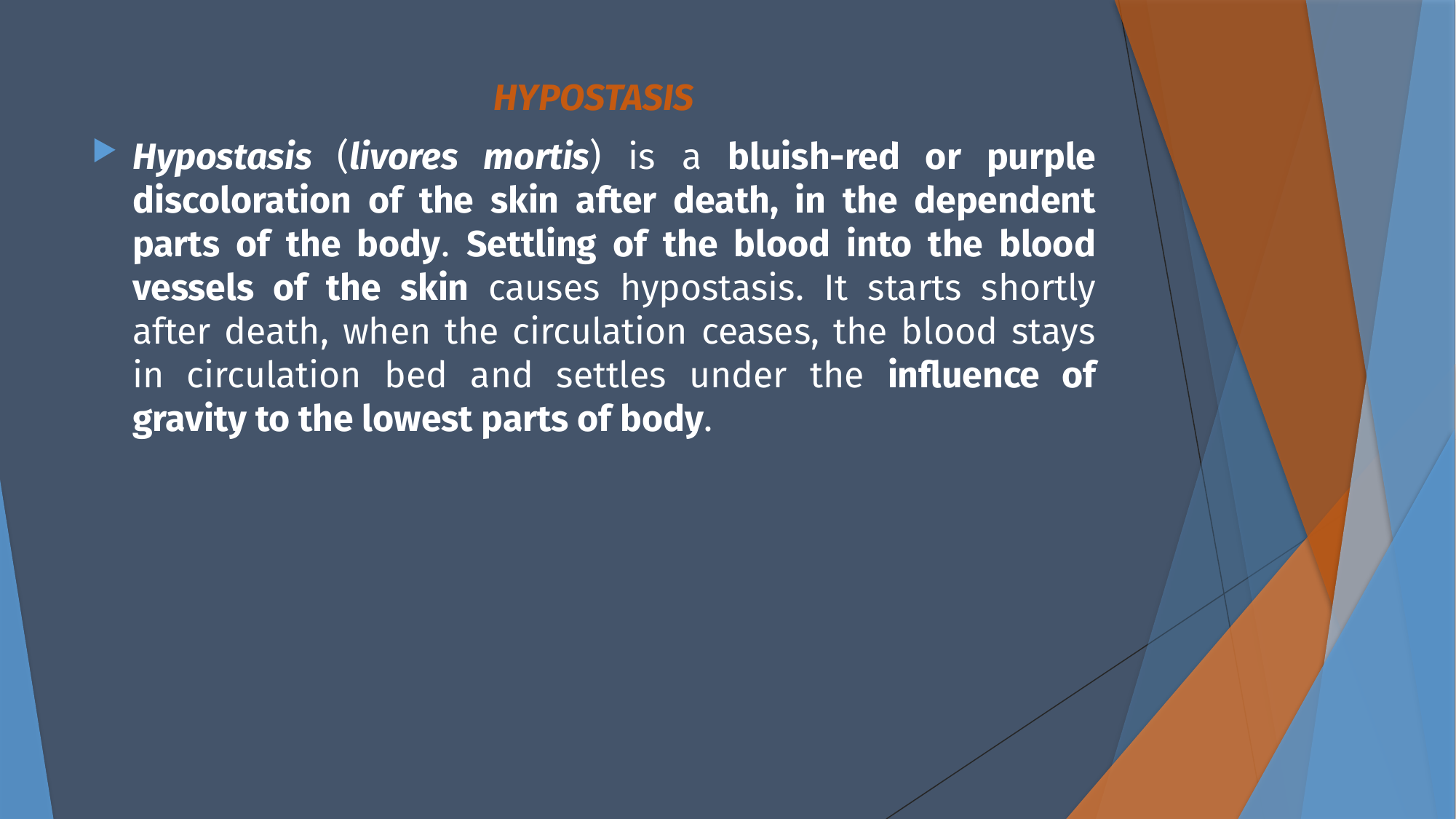

HYPOSTASIS
Hypostasis (livores mortis) is a bluish-red or purple discoloration of the skin after death, in the dependent parts of the body. Settling of the blood into the blood vessels of the skin causes hypostasis. It starts shortly after death, when the circulation ceases, the blood stays in circulation bed and settles under the influence of gravity to the lowest parts of body.